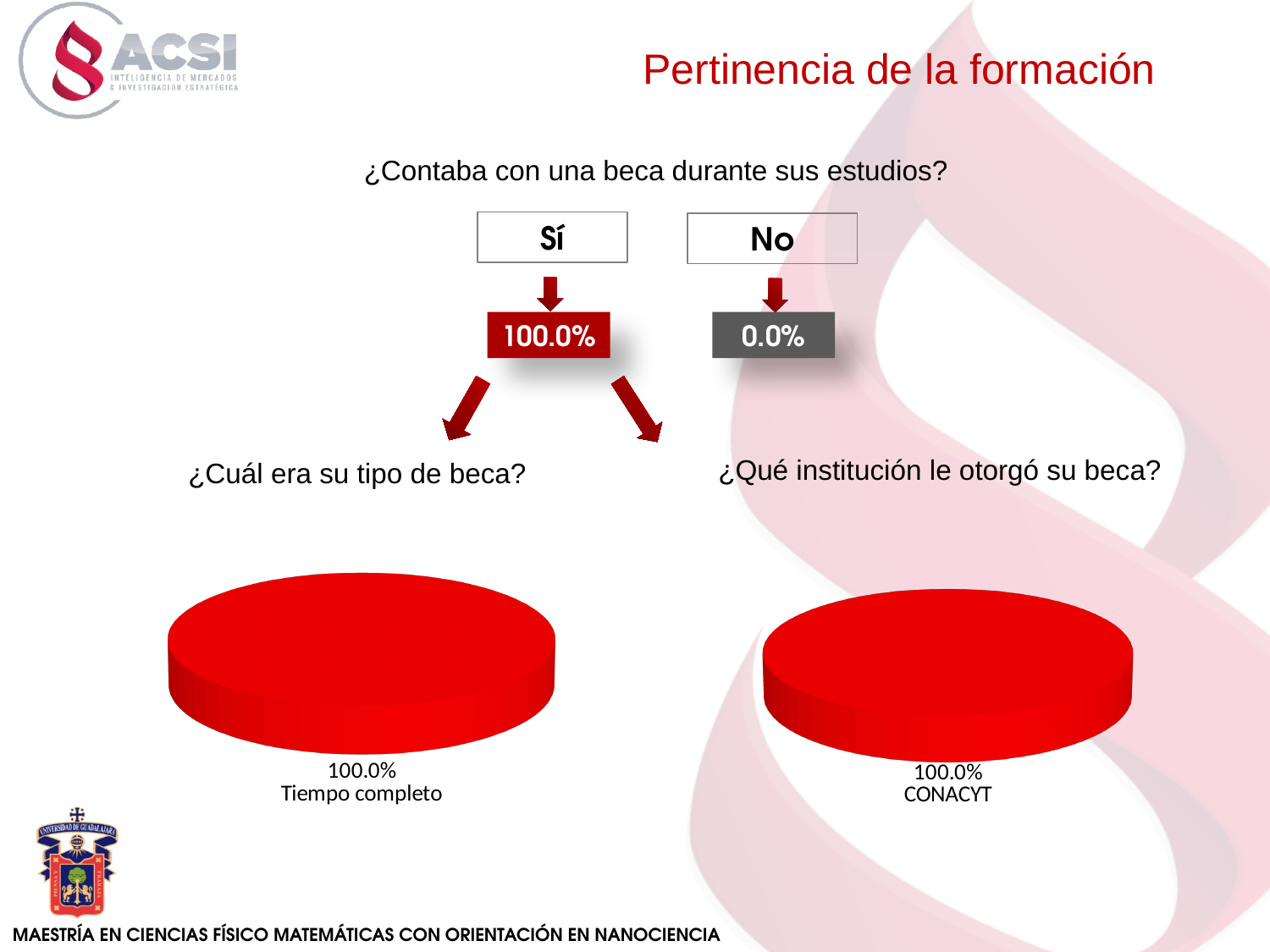

Pertinencia de la formación
¿Contaba con una beca durante sus estudios?
Sí
No

100.0%
0.0%

[unsupported chart]

[unsupported chart]

¿Qué institución le otorgó su beca?
¿Cuál era su tipo de beca?